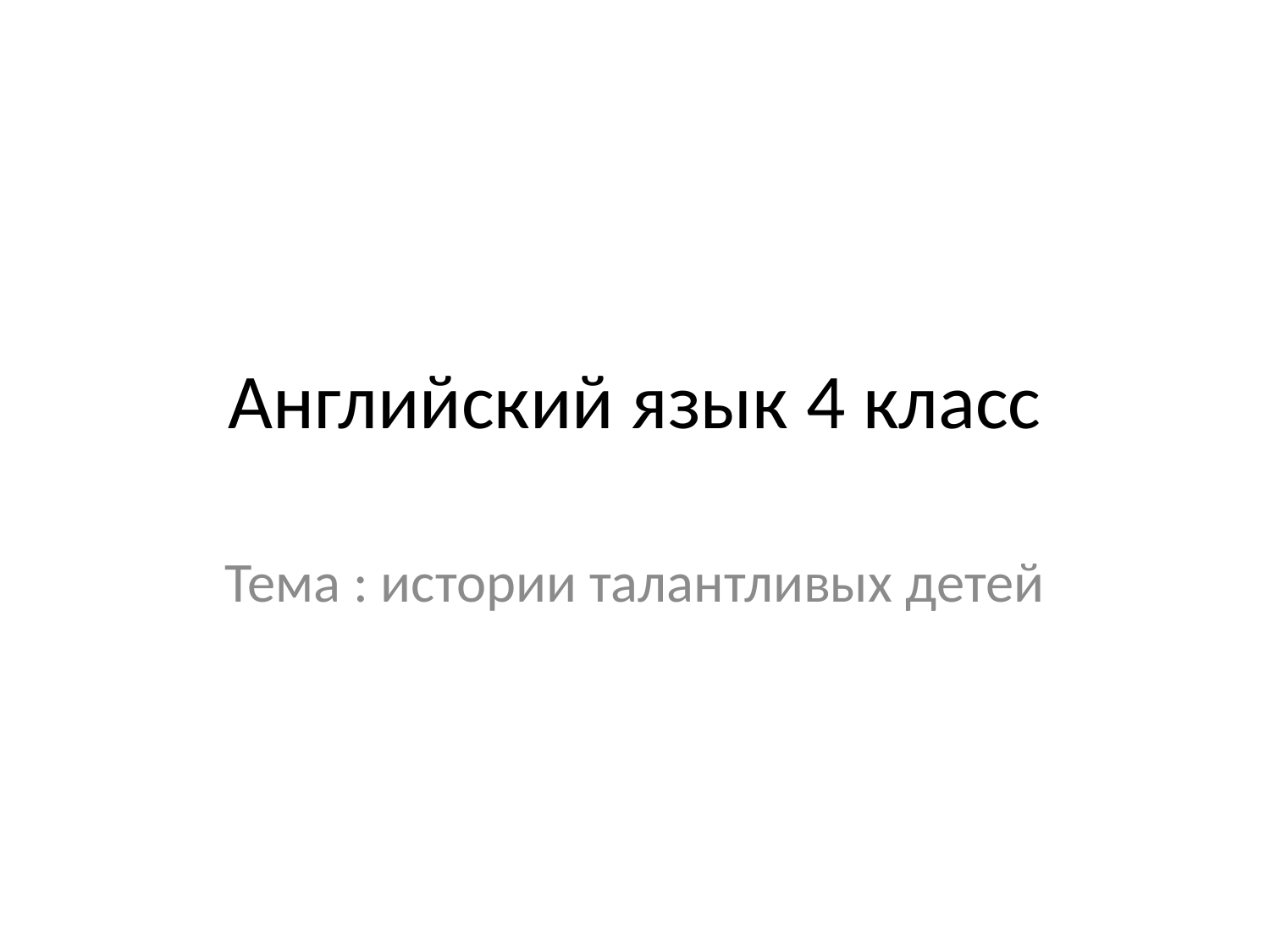

# Английский язык 4 класс
Тема : истории талантливых детей